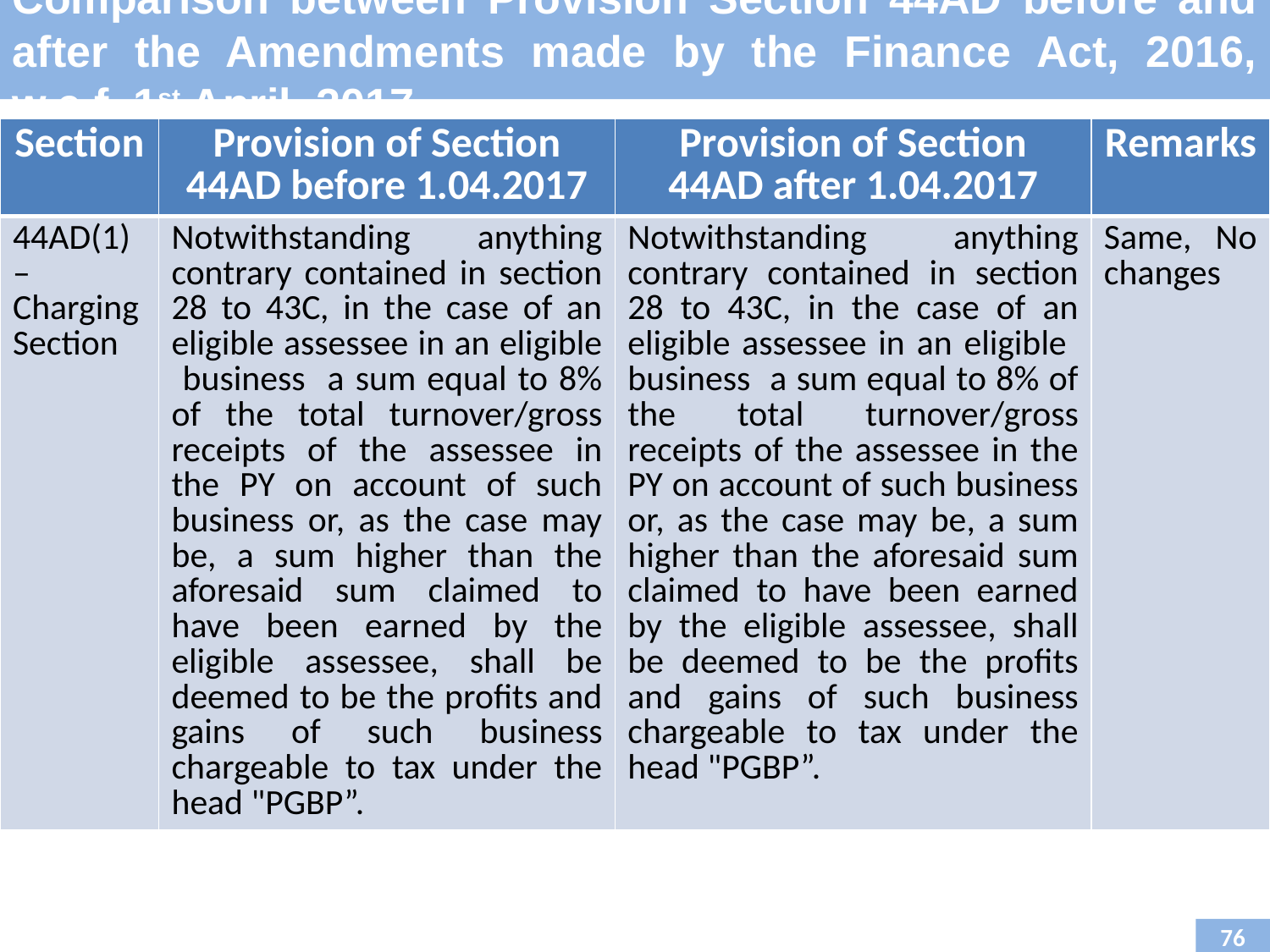

Comparison between Provision Section 44AD before and after the Amendments made by the Finance Act, 2016, w.e.f. 1st April, 2017
| Section | Provision of Section 44AD before 1.04.2017 | Provision of Section 44AD after 1.04.2017 | Remarks |
| --- | --- | --- | --- |
| 44AD(1) – Charging Section | Notwithstanding anything contrary contained in section 28 to 43C, in the case of an eligible assessee in an eligible business a sum equal to 8% of the total turnover/gross receipts of the assessee in the PY on account of such business or, as the case may be, a sum higher than the aforesaid sum claimed to have been earned by the eligible assessee, shall be deemed to be the profits and gains of such business chargeable to tax under the head "PGBP”. | Notwithstanding anything contrary contained in section 28 to 43C, in the case of an eligible assessee in an eligible business a sum equal to 8% of the total turnover/gross receipts of the assessee in the PY on account of such business or, as the case may be, a sum higher than the aforesaid sum claimed to have been earned by the eligible assessee, shall be deemed to be the profits and gains of such business chargeable to tax under the head "PGBP”. | Same, No changes |
76